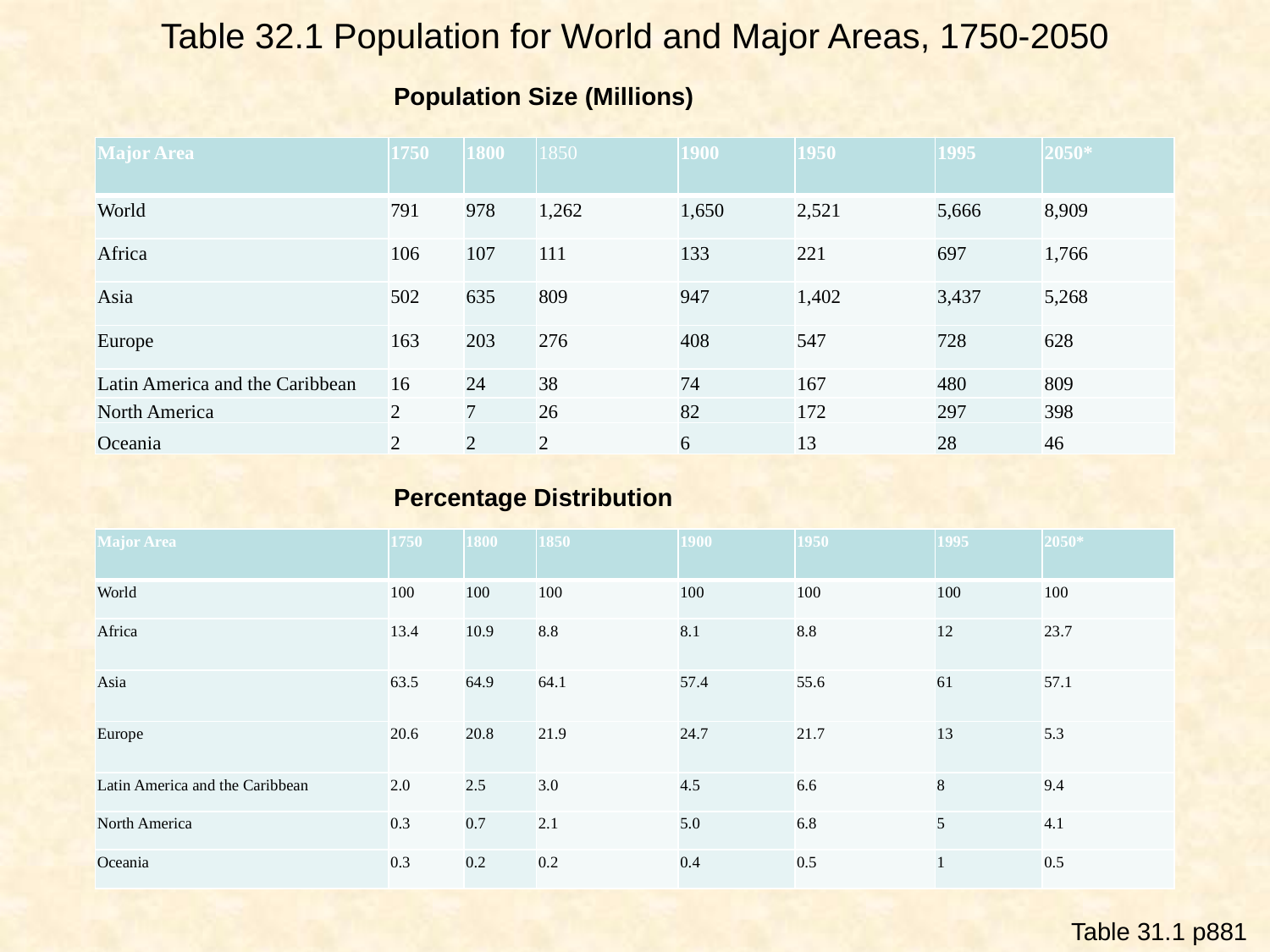

# Table 32.1 Population for World and Major Areas, 1750-2050
Population Size (Millions)
| Major Area | 1750 | 1800 | 1850 | 1900 | 1950 | 1995 | 2050\* |
| --- | --- | --- | --- | --- | --- | --- | --- |
| World | 791 | 978 | 1,262 | 1,650 | 2,521 | 5,666 | 8,909 |
| Africa | 106 | 107 | 111 | 133 | 221 | 697 | 1,766 |
| Asia | 502 | 635 | 809 | 947 | 1,402 | 3,437 | 5,268 |
| Europe | 163 | 203 | 276 | 408 | 547 | 728 | 628 |
| Latin America and the Caribbean | 16 | 24 | 38 | 74 | 167 | 480 | 809 |
| North America | 2 | 7 | 26 | 82 | 172 | 297 | 398 |
| Oceania | 2 | 2 | 2 | 6 | 13 | 28 | 46 |
Percentage Distribution
| Major Area | 1750 | 1800 | 1850 | 1900 | 1950 | 1995 | 2050\* |
| --- | --- | --- | --- | --- | --- | --- | --- |
| World | 100 | 100 | 100 | 100 | 100 | 100 | 100 |
| Africa | 13.4 | 10.9 | 8.8 | 8.1 | 8.8 | 12 | 23.7 |
| Asia | 63.5 | 64.9 | 64.1 | 57.4 | 55.6 | 61 | 57.1 |
| Europe | 20.6 | 20.8 | 21.9 | 24.7 | 21.7 | 13 | 5.3 |
| Latin America and the Caribbean | 2.0 | 2.5 | 3.0 | 4.5 | 6.6 | 8 | 9.4 |
| North America | 0.3 | 0.7 | 2.1 | 5.0 | 6.8 | 5 | 4.1 |
| Oceania | 0.3 | 0.2 | 0.2 | 0.4 | 0.5 | 1 | 0.5 |
Table 31.1 p881